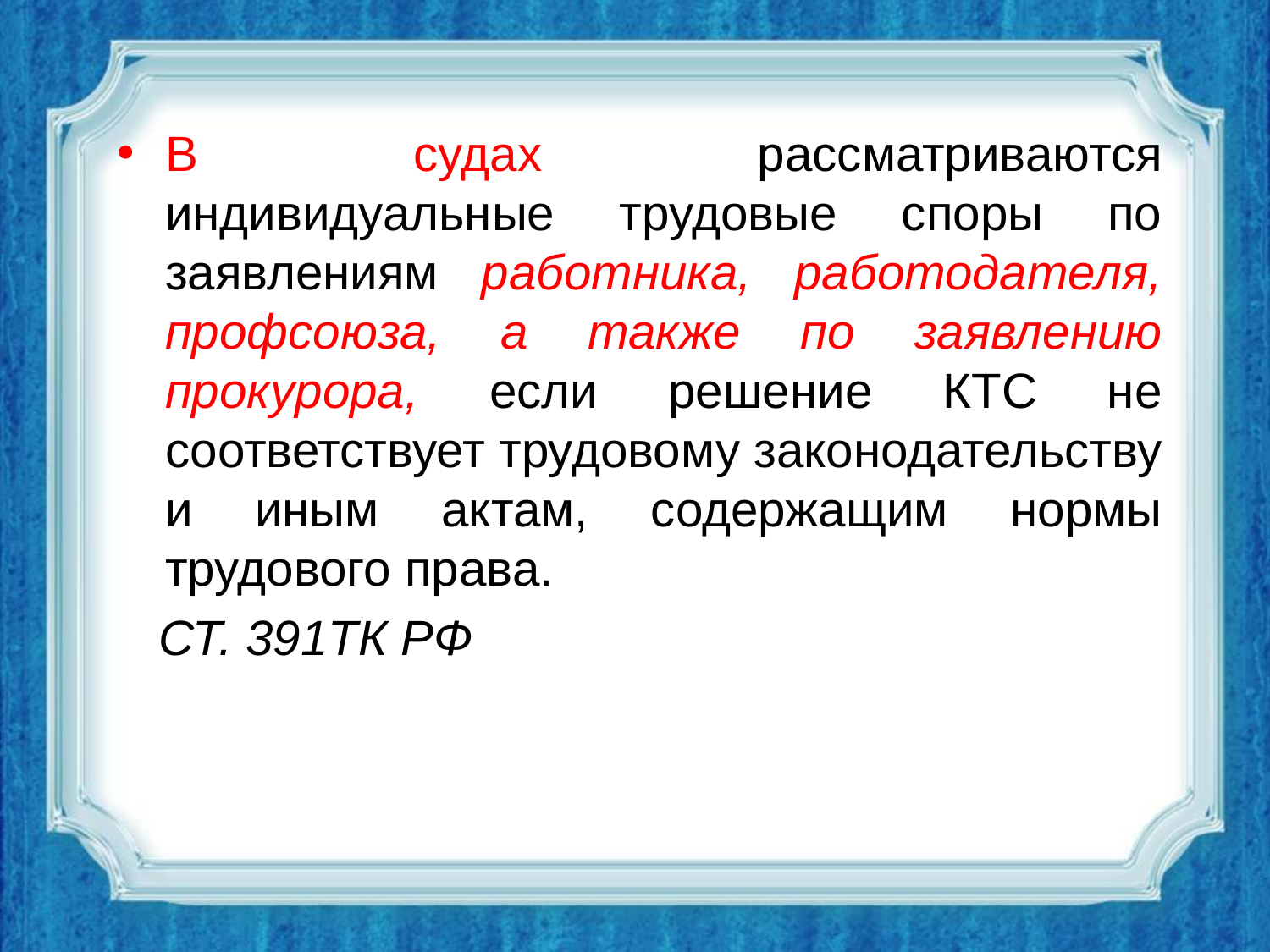

В судах рассматриваются индивидуальные трудовые споры по заявлениям работника, работодателя, профсоюза, а также по заявлению прокурора, если решение КТС не соответствует трудовому законодательству и иным актам, содержащим нормы трудового права.
   СТ. 391ТК РФ